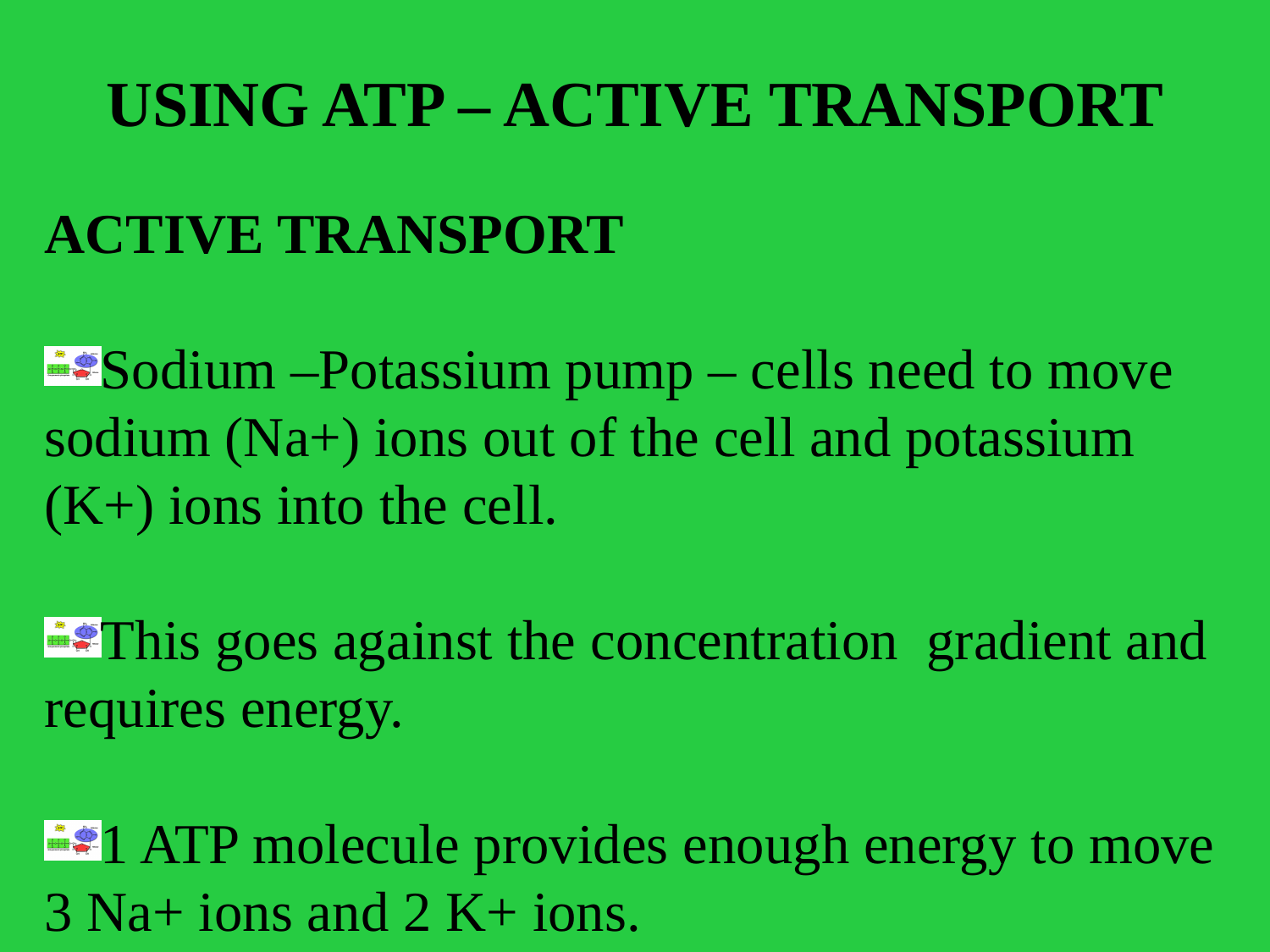

# USING ATP – ACTIVE TRANSPORT
ACTIVE TRANSPORT

Sodium –Potassium pump – cells need to move sodium (Na+) ions out of the cell and potassium (K+) ions into the cell.

This goes against the concentration  gradient and requires energy.

1 ATP molecule provides enough energy to move 3 Na+ ions and 2 K+ ions.